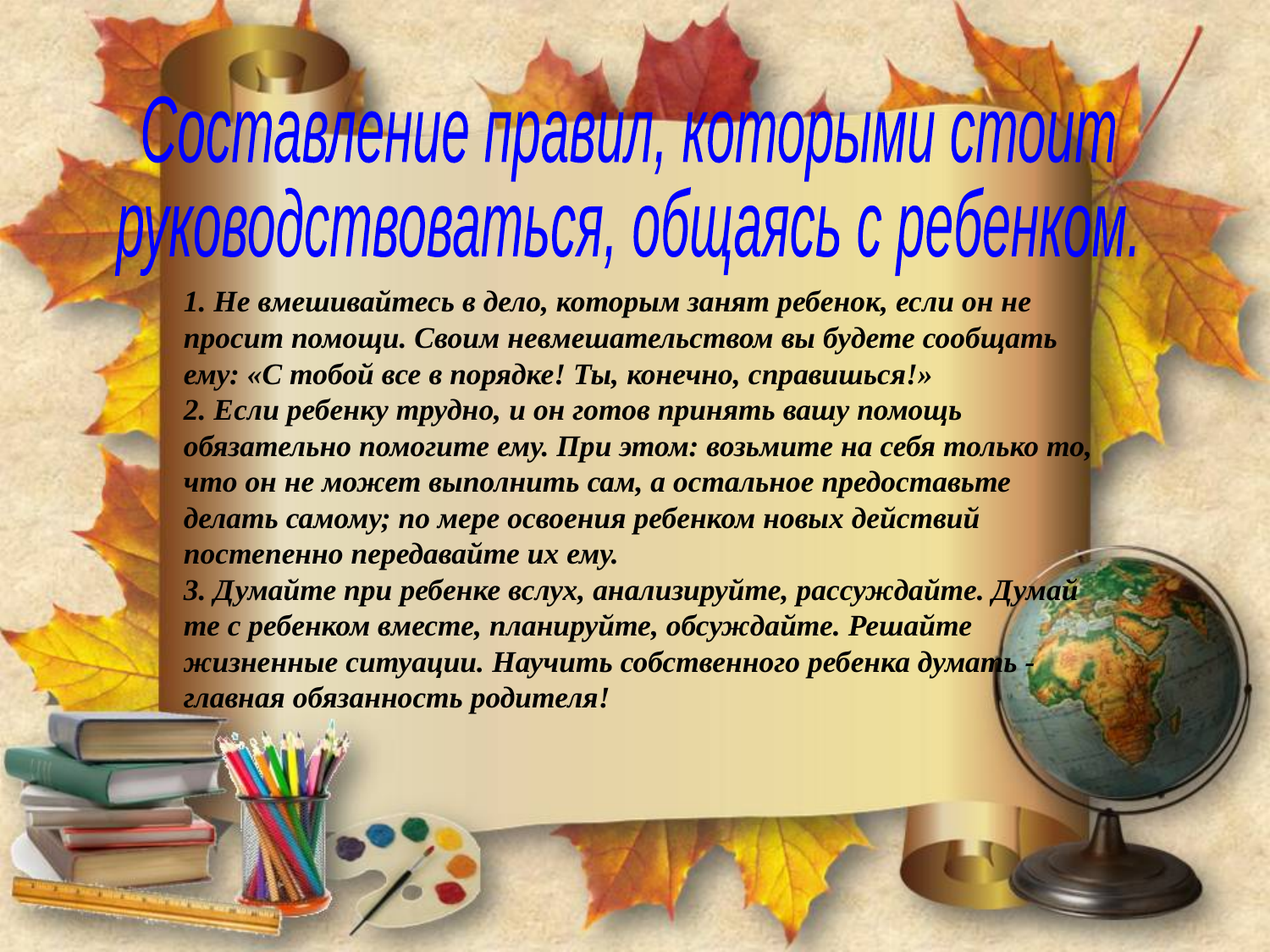

Составление правил, которыми стоит
руководствоваться, общаясь с ребенком.
1. Не вмешивайтесь в дело, которым занят ребенок, если он не просит помощи. Своим невмешательством вы будете сообщать ему: «С тобой все в порядке! Ты, конечно, справишься!»
2. Если ребенку трудно, и он готов принять вашу помощь обязательно помогите ему. При этом: возьмите на себя только то, что он не может выполнить сам, а остальное предоставьте делать самому; по мере освоения ребенком новых действий постепенно передавайте их ему.
3. Думайте при ребенке вслух, анализируйте, рассуждайте. Думай­те с ребенком вместе, планируйте, обсуждайте. Решайте жизненные ситуации. Научить собственного ребенка думать - главная обязанность родителя!